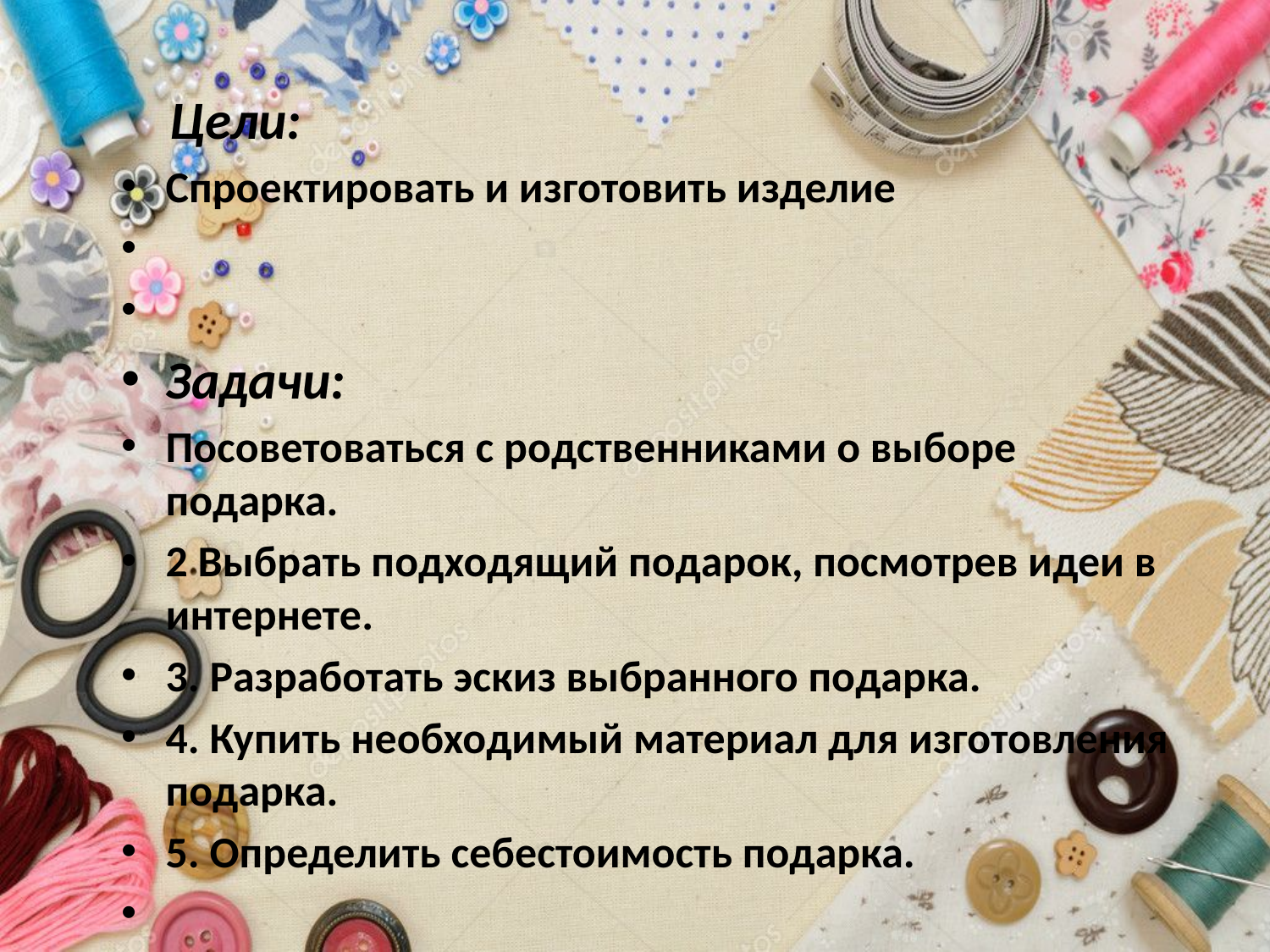

Цели:
Спроектировать и изготовить изделие

Задачи:
Посоветоваться с родственниками о выборе подарка.
2 Выбрать подходящий подарок, посмотрев идеи в интернете.
3. Разработать эскиз выбранного подарка.
4. Купить необходимый материал для изготовления подарка.
5. Определить себестоимость подарка.